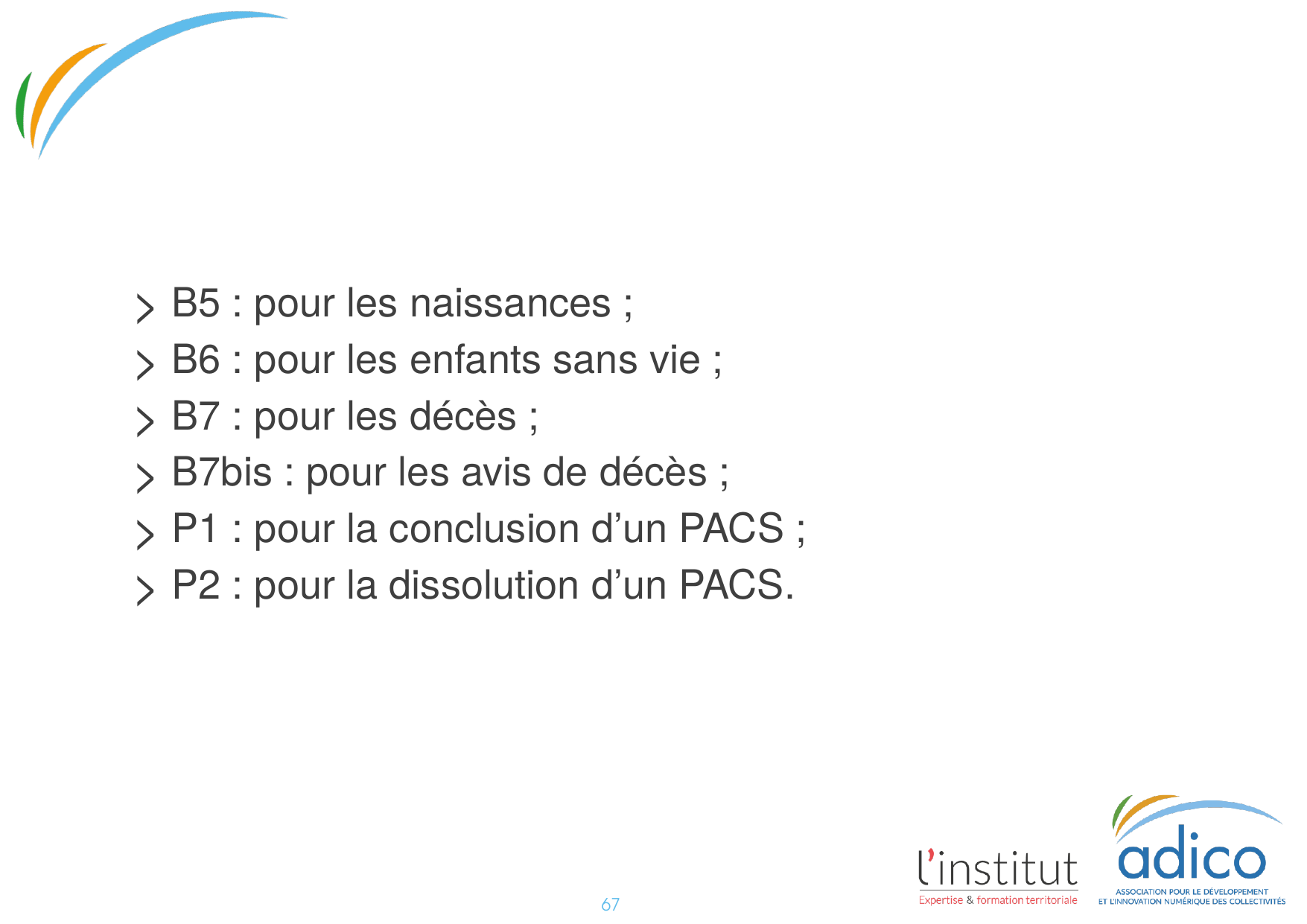

#

B5 : pour les naissances ;
B6 : pour les enfants sans vie ;
B7 : pour les décès ;
B7bis : pour les avis de décès ;
P1 : pour la conclusion d’un PACS ;
P2 : pour la dissolution d’un PACS.